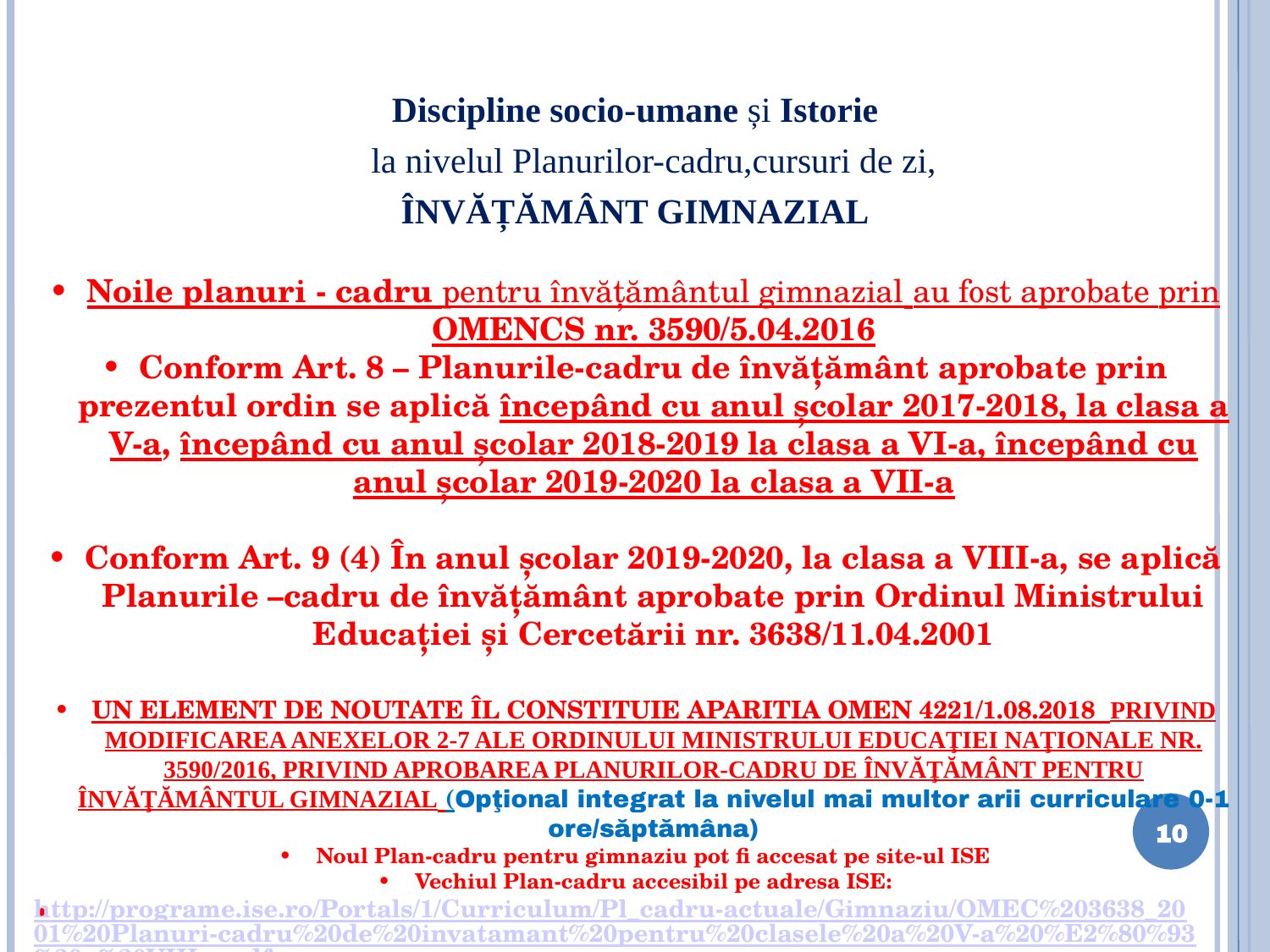

Discipline socio-umane și Istorie
la nivelul Planurilor-cadru,cursuri de zi,

ÎNVĂȚĂMÂNT GIMNAZIAL

Noile planuri - cadru pentru învățământul gimnazial au fost aprobate prin OMENCS nr. 3590/5.04.2016
Conform Art. 8 – Planurile-cadru de învățământ aprobate prin prezentul ordin se aplică începând cu anul școlar 2017-2018, la clasa a V-a, începând cu anul școlar 2018-2019 la clasa a VI-a, începând cu anul școlar 2019-2020 la clasa a VII-a

Conform Art. 9 (4) În anul școlar 2019-2020, la clasa a VIII-a, se aplică Planurile –cadru de învățământ aprobate prin Ordinul Ministrului Educației și Cercetării nr. 3638/11.04.2001

UN ELEMENT DE NOUTATE ÎL CONSTITUIE APARITIA OMEN 4221/1.08.2018  PRIVIND MODIFICAREA ANEXELOR 2-7 ALE ORDINULUI MINISTRULUI EDUCAŢIEI NAŢIONALE NR. 3590/2016, PRIVIND APROBAREA PLANURILOR-CADRU DE ÎNVĂŢĂMÂNT PENTRU ÎNVĂŢĂMÂNTUL GIMNAZIAL (Opţional integrat la nivelul mai multor arii curriculare 0-1 ore/săptămâna)
Noul Plan-cadru pentru gimnaziu pot fi accesat pe site-ul ISE
Vechiul Plan-cadru accesibil pe adresa ISE:
http://programe.ise.ro/Portals/1/Curriculum/Pl_cadru-actuale/Gimnaziu/OMEC%203638_2001%20Planuri-cadru%20de%20invatamant%20pentru%20clasele%20a%20V-a%20%E2%80%93%20a%20VIII-a.pdf

10